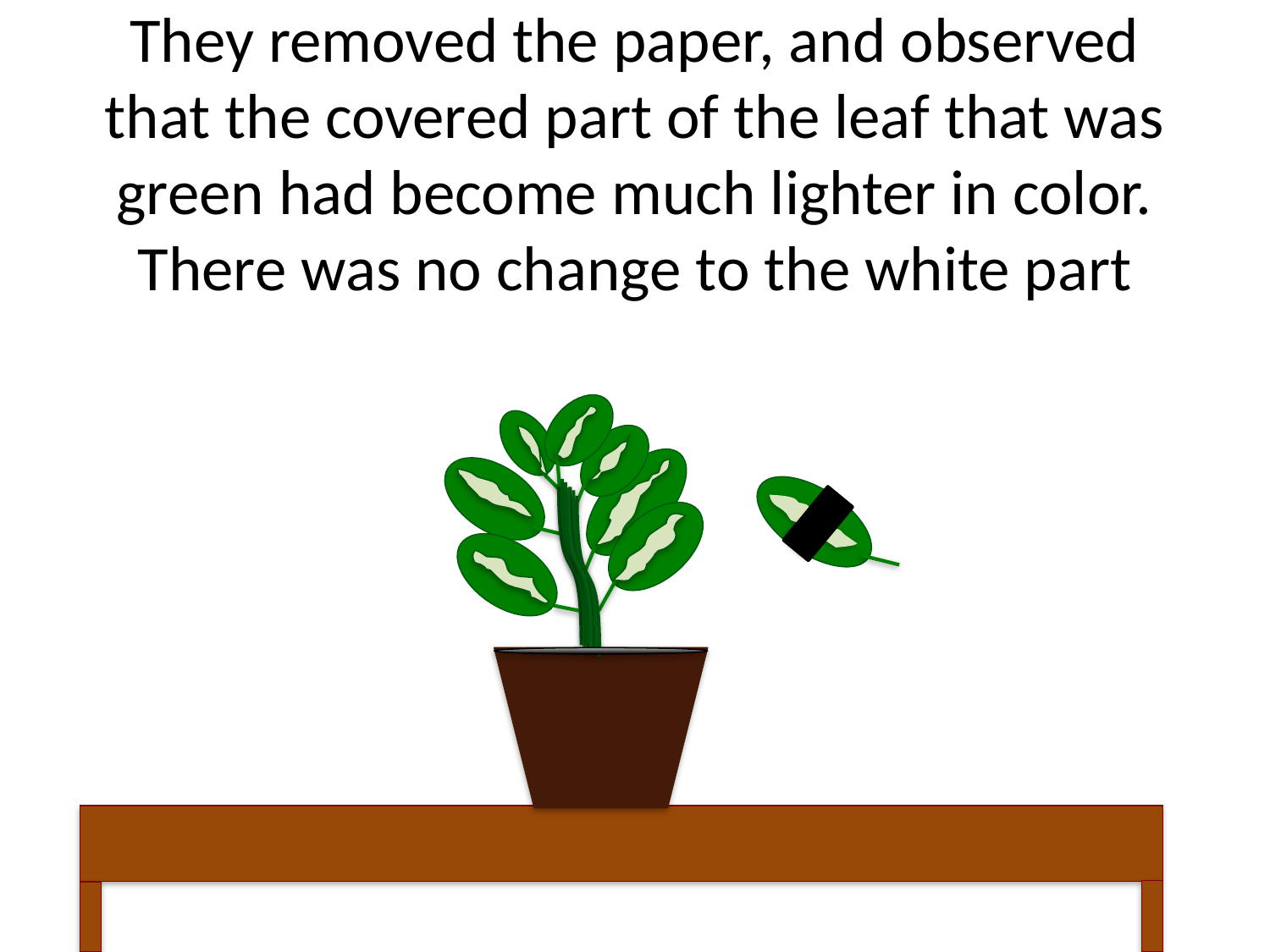

# They removed the paper, and observed that the covered part of the leaf that was green had become much lighter in color. There was no change to the white part